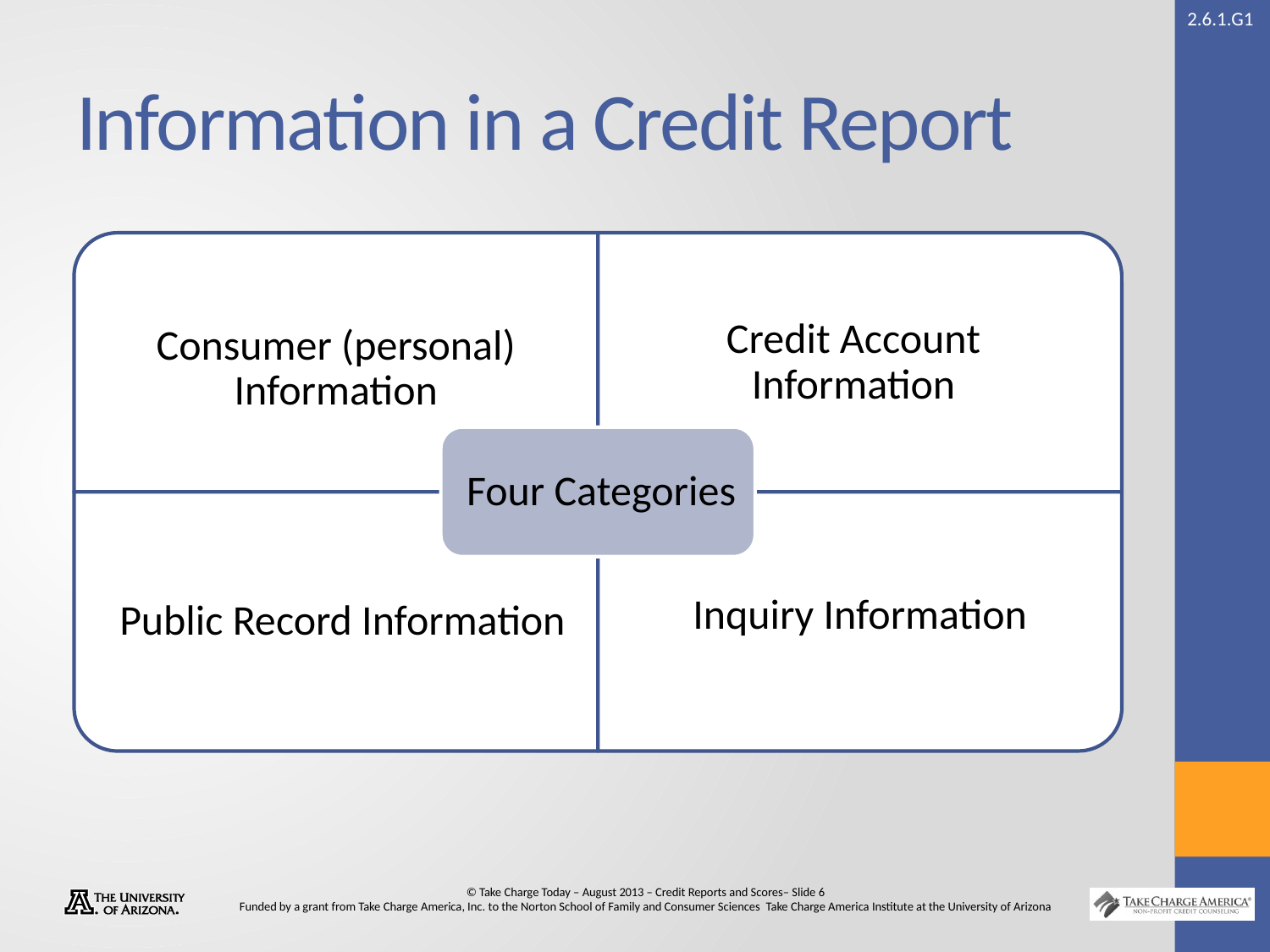

# Information in a Credit Report
Consumer (personal) Information
Credit Account Information
Public Record Information
Inquiry Information
Four Categories